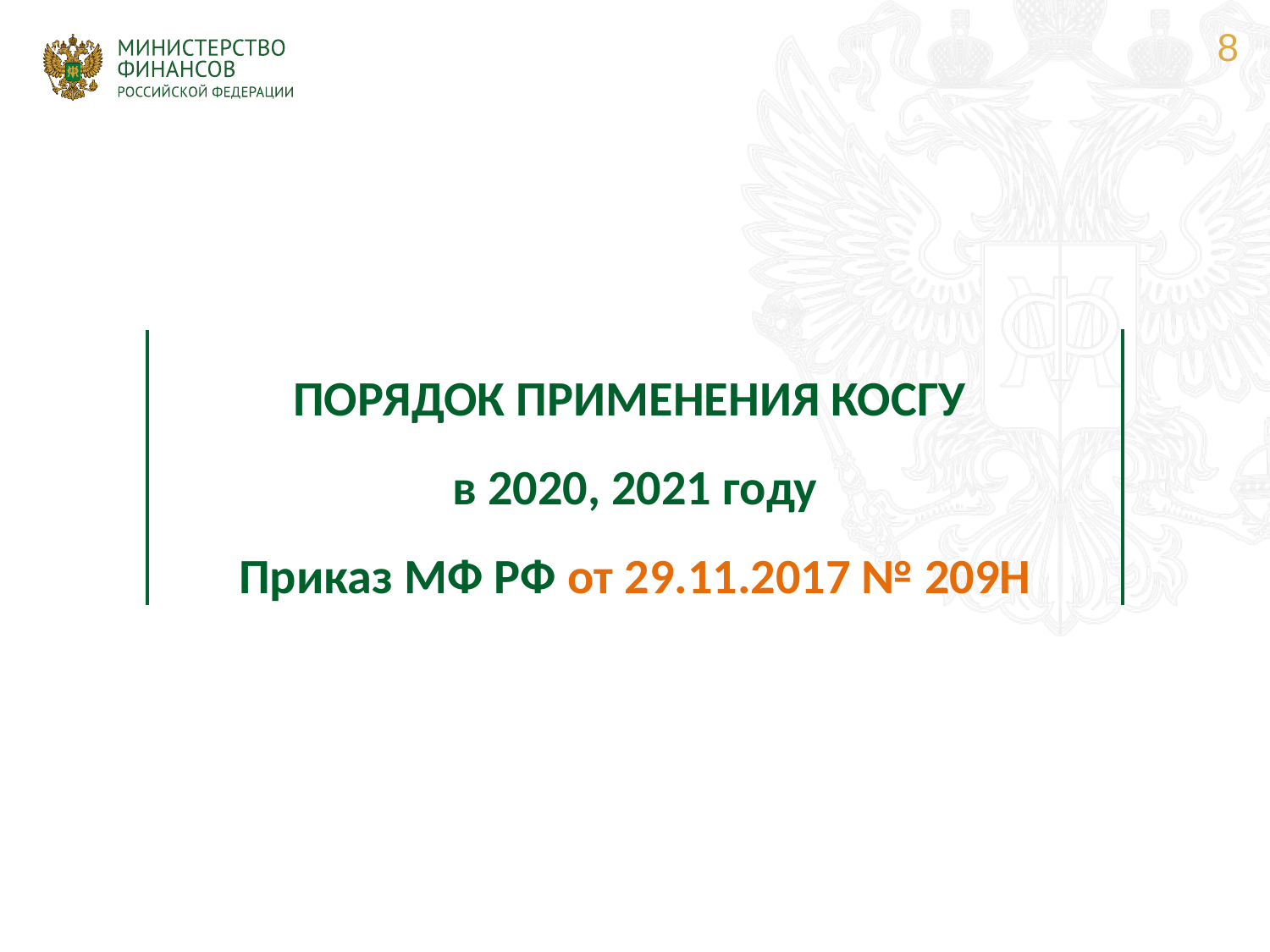

8

# ПОРЯДОК ПРИМЕНЕНИЯ КОСГУ в 2020, 2021 году Приказ МФ РФ от 29.11.2017 № 209Н